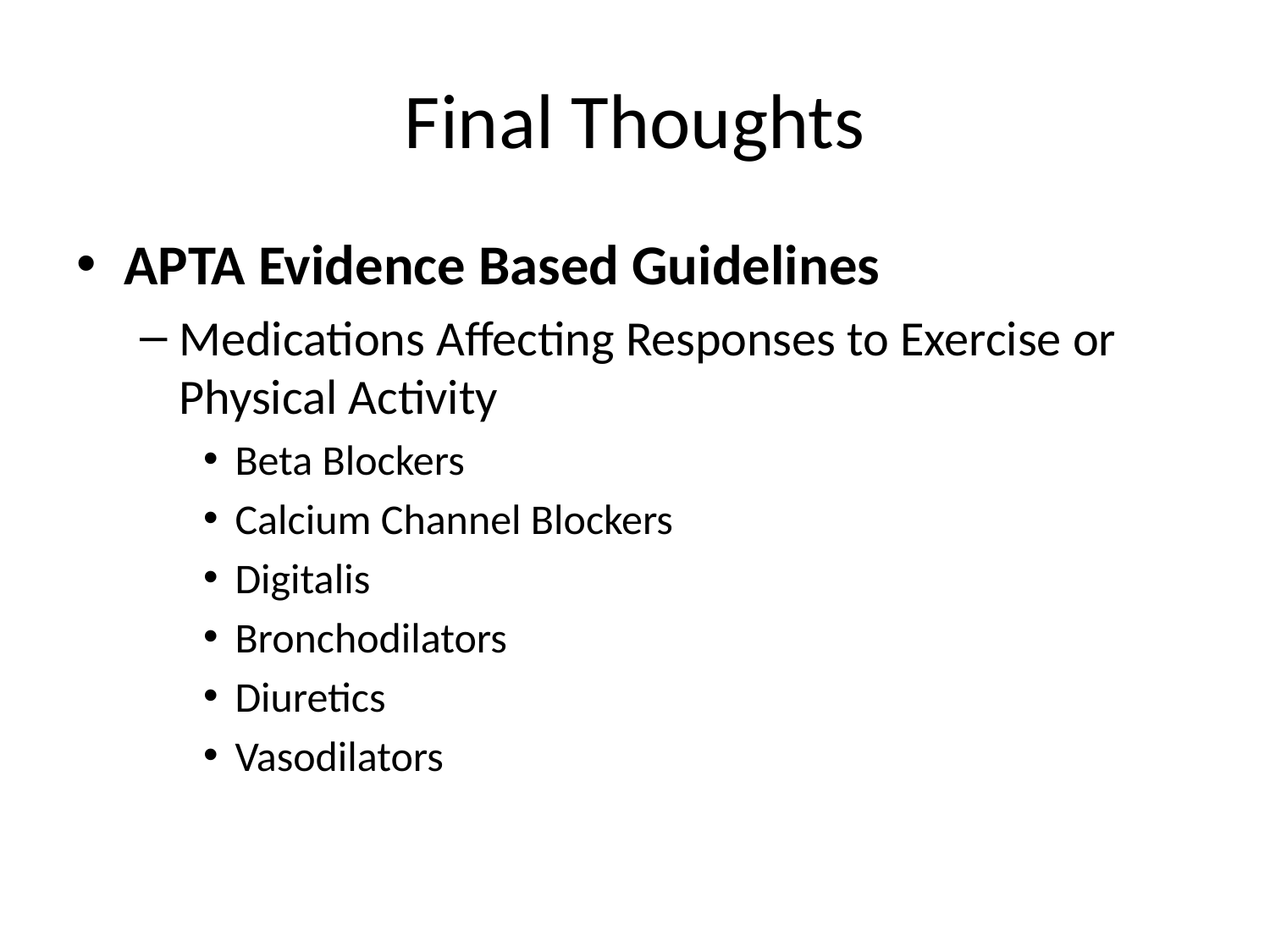

# Final Thoughts
APTA Evidence Based Guidelines
Medications Affecting Responses to Exercise or Physical Activity
Beta Blockers
Calcium Channel Blockers
Digitalis
Bronchodilators
Diuretics
Vasodilators